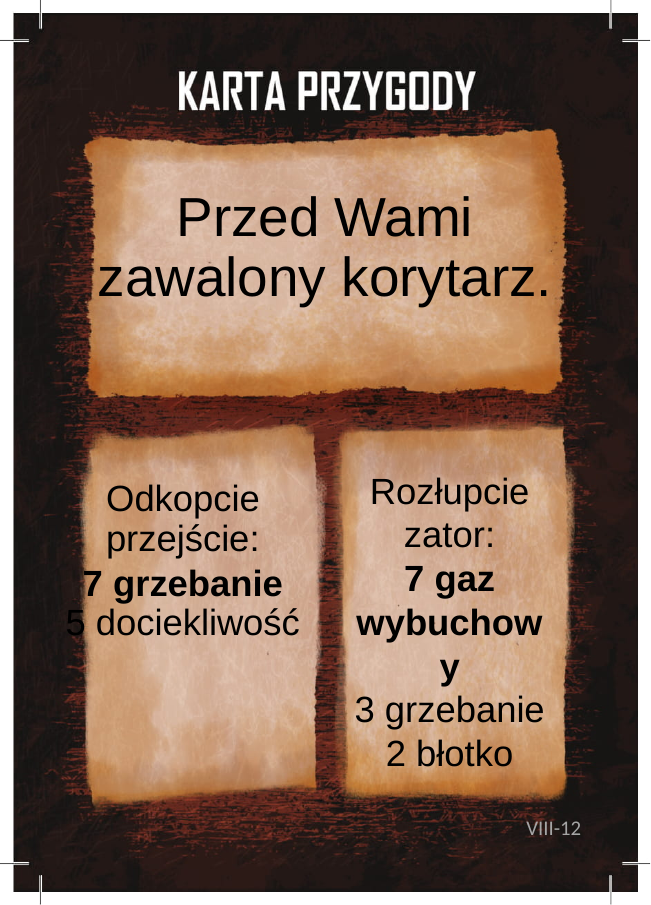

# Przed Wami zawalony korytarz.
Rozłupcie zator:
7 gaz wybuchowy
3 grzebanie
2 błotko
Odkopcie przejście:
7 grzebanie
5 dociekliwość
VIII-12